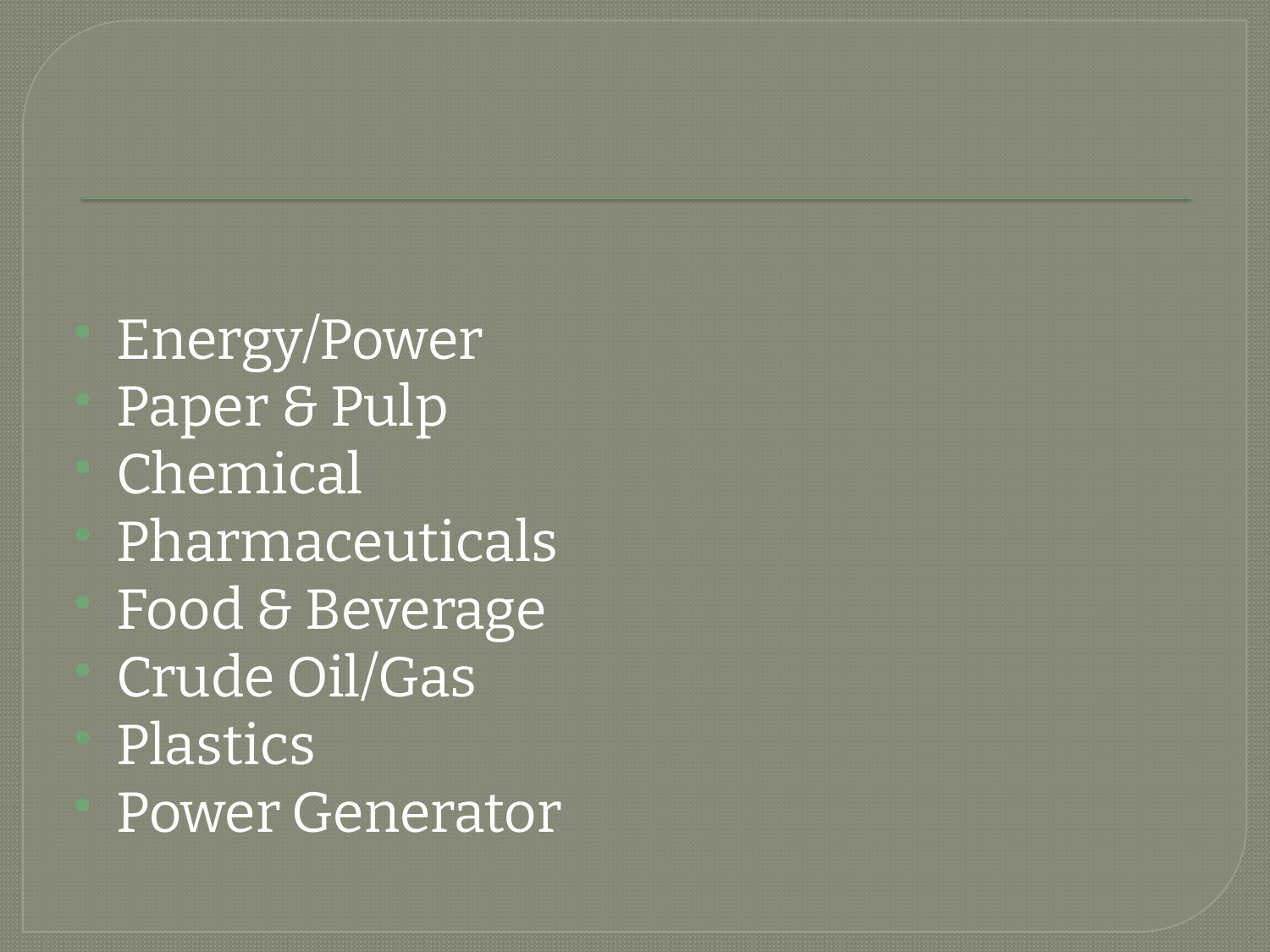

#

Energy/Power
Paper & Pulp
Chemical
Pharmaceuticals
Food & Beverage
Crude Oil/Gas
Plastics
Power Generator